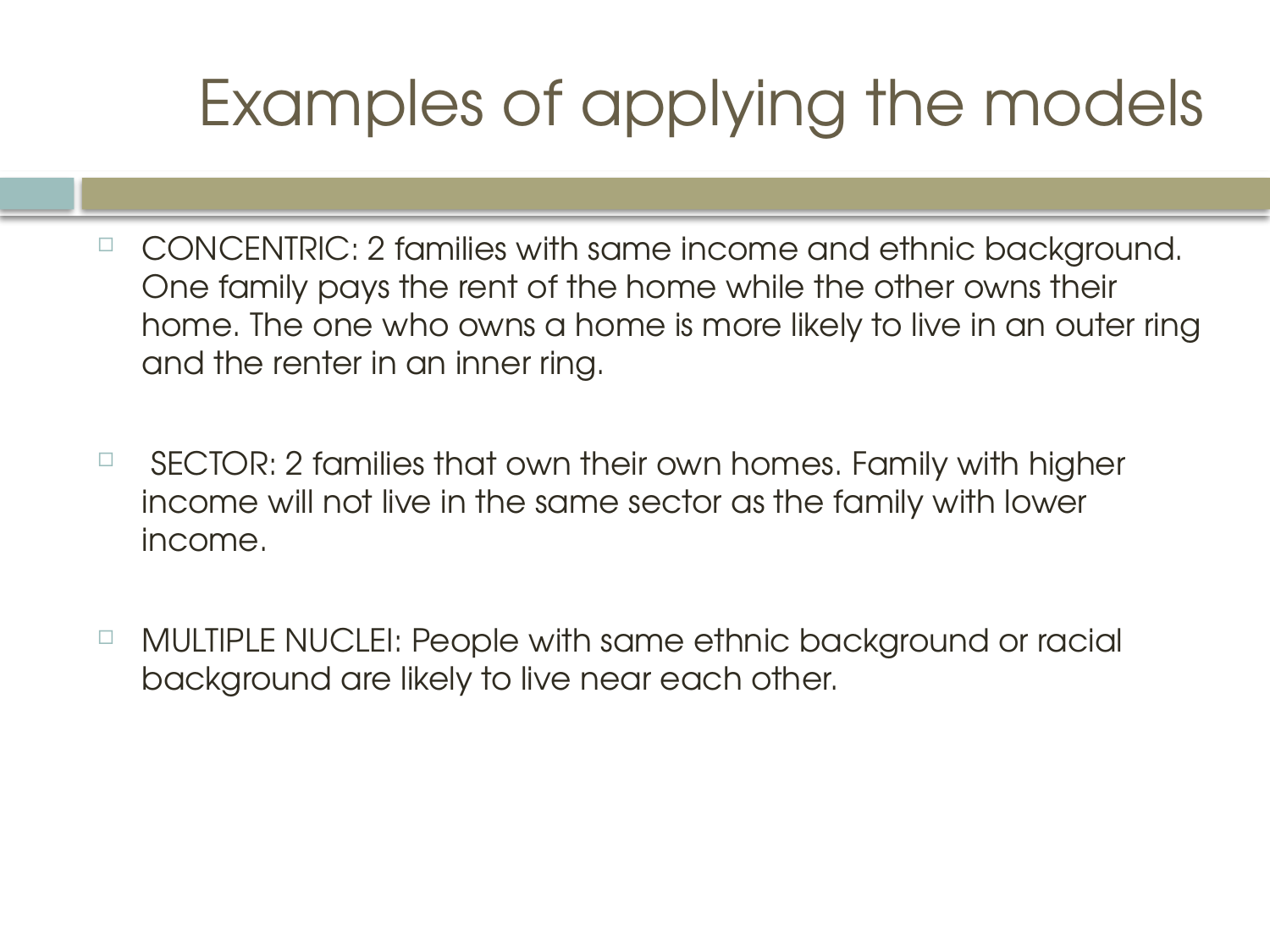

# Examples of applying the models
CONCENTRIC: 2 families with same income and ethnic background. One family pays the rent of the home while the other owns their home. The one who owns a home is more likely to live in an outer ring and the renter in an inner ring.

 SECTOR: 2 families that own their own homes. Family with higher income will not live in the same sector as the family with lower income.

MULTIPLE NUCLEI: People with same ethnic background or racial background are likely to live near each other.